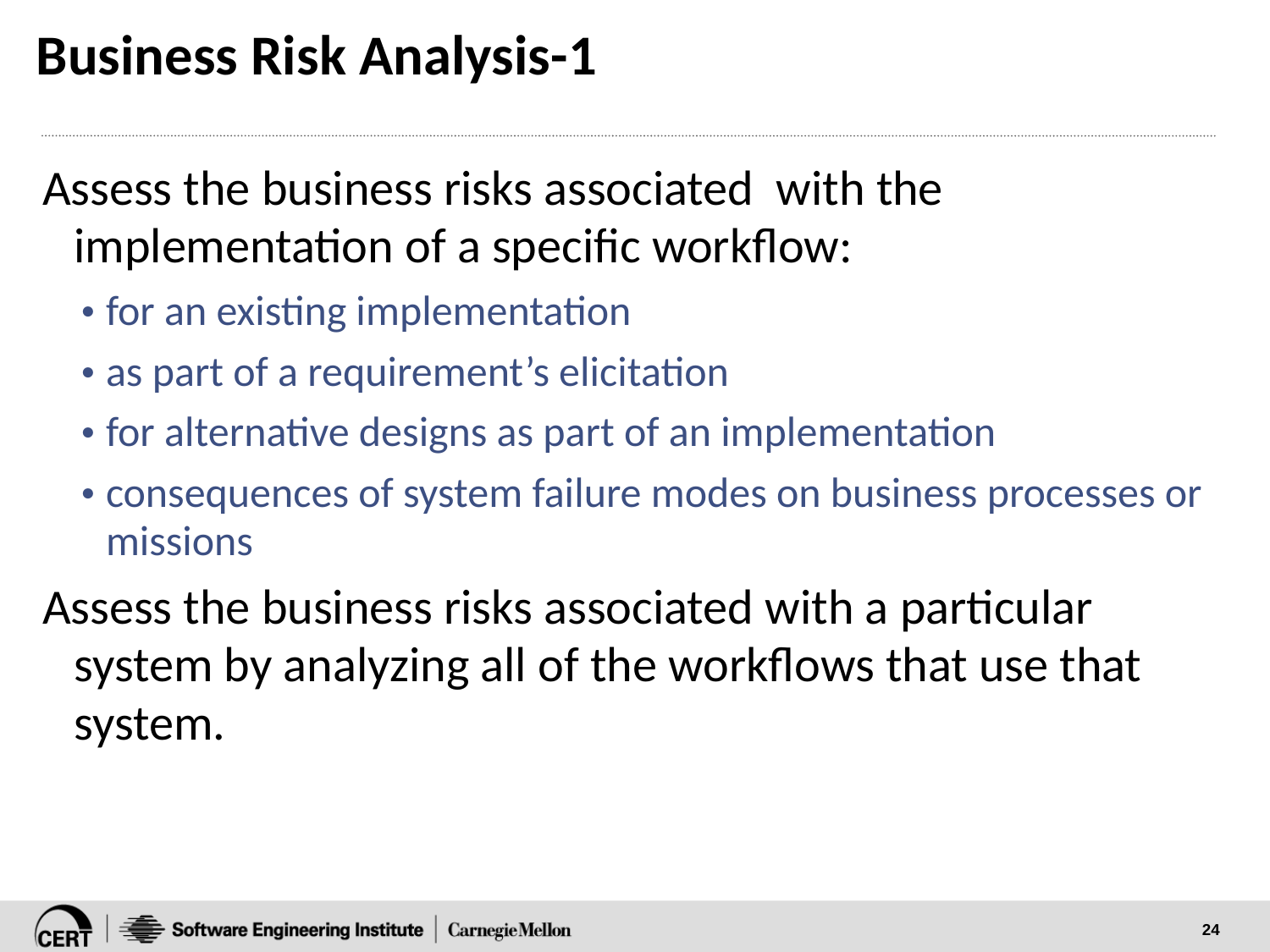

# Business Risk Analysis-1
Assess the business risks associated  with the implementation of a specific workflow:
for an existing implementation
as part of a requirement’s elicitation
for alternative designs as part of an implementation
consequences of system failure modes on business processes or missions
Assess the business risks associated with a particular system by analyzing all of the workflows that use that system.